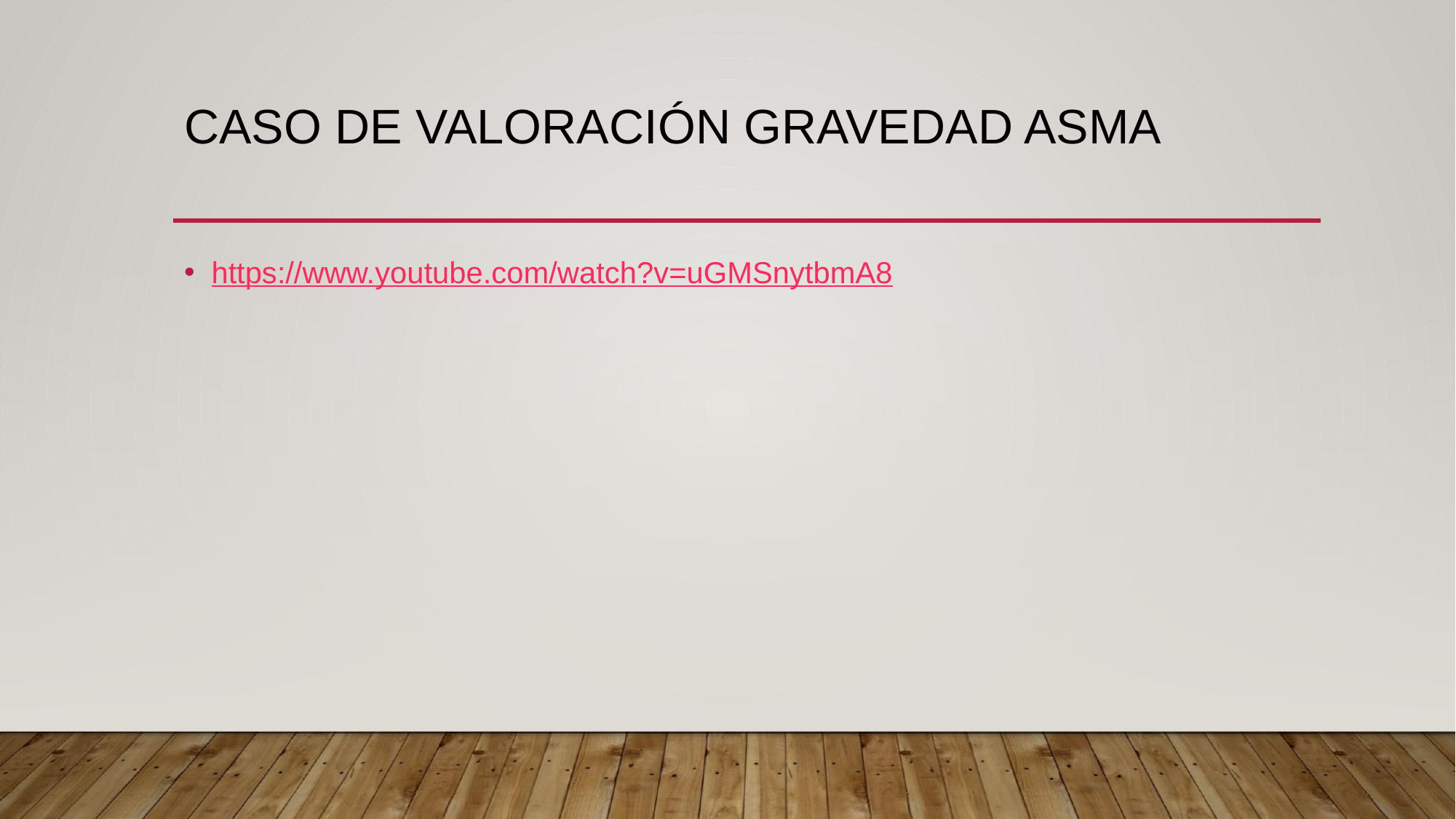

# CASO DE VALORACIÓN GRAVEDAD ASMA
https://www.youtube.com/watch?v=uGMSnytbmA8